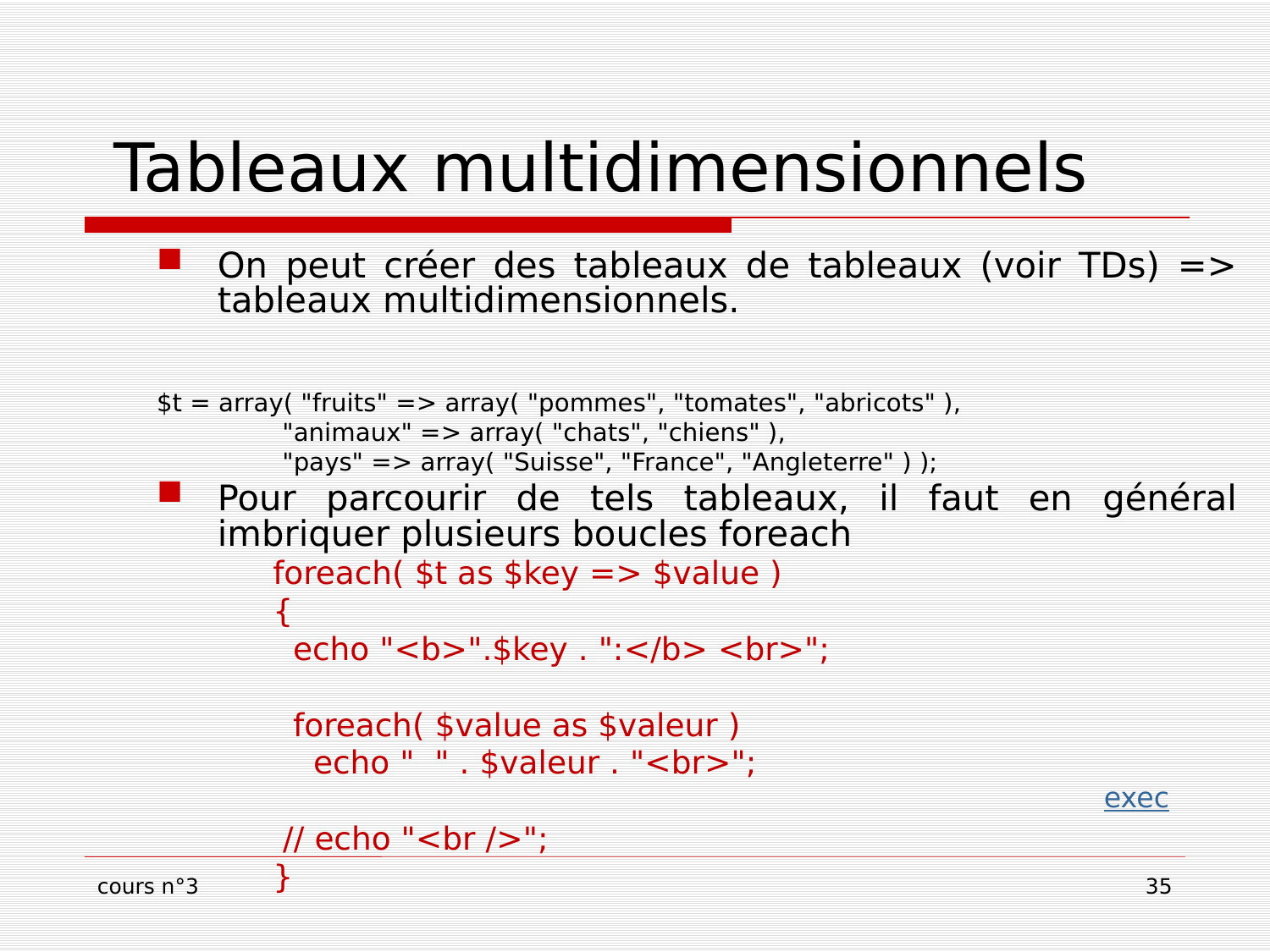

# Tableaux multidimensionnels
On peut créer des tableaux de tableaux (voir TDs) => tableaux multidimensionnels.

$t = array( "fruits" => array( "pommes", "tomates", "abricots" ),
                "animaux" => array( "chats", "chiens" ),
                "pays" => array( "Suisse", "France", "Angleterre" ) );
Pour parcourir de tels tableaux, il faut en général imbriquer plusieurs boucles foreach
foreach( $t as $key => $value )
{
  echo "<b>".$key . ":</b> <br>";

  foreach( $value as $valeur )
    echo "  " . $valeur . "<br>";

 // echo "<br />";
}
exec
cours n°3
35